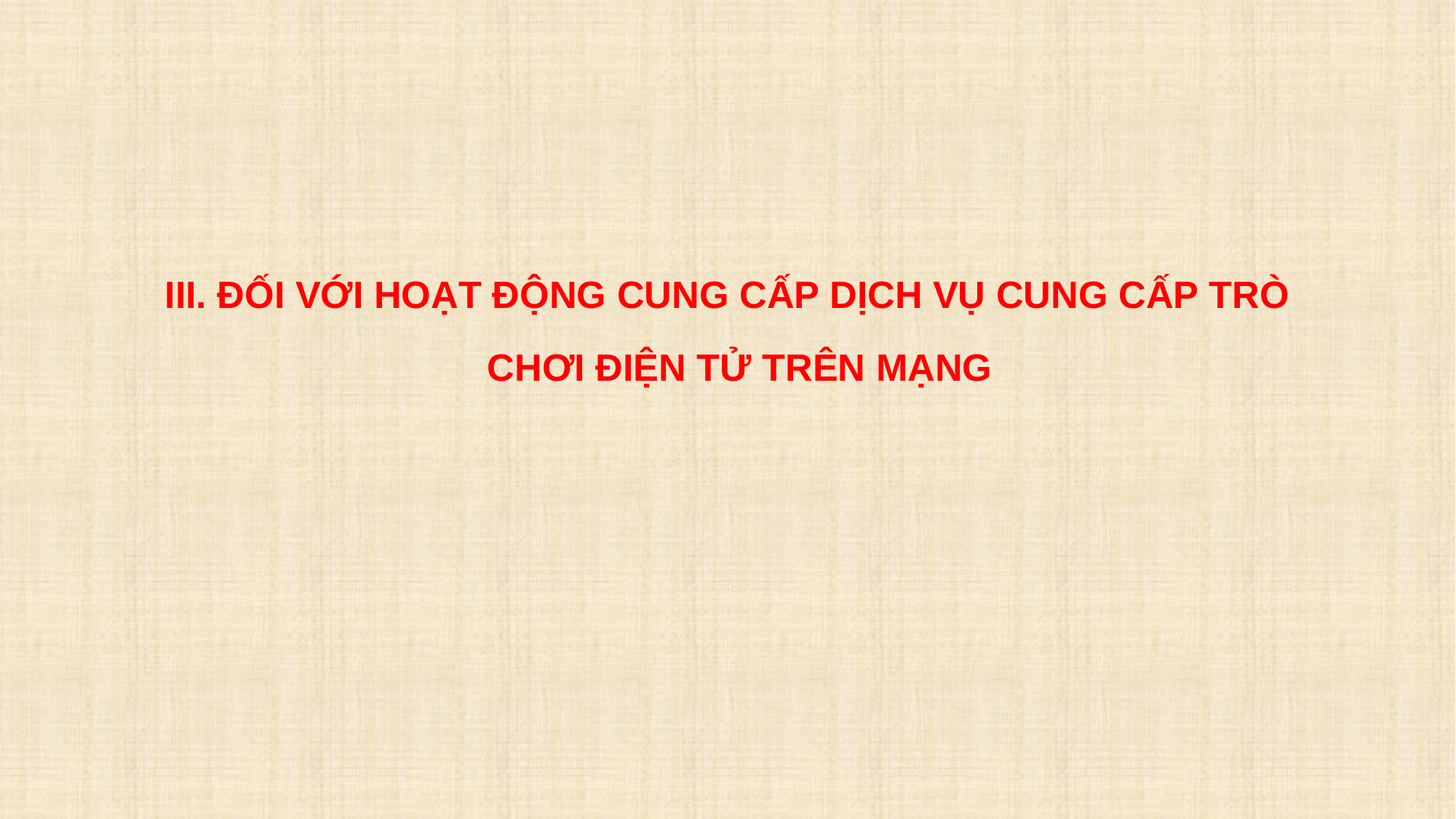

III. ĐỐI VỚI HOẠT ĐỘNG CUNG CẤP DỊCH VỤ CUNG CẤP TRÒ CHƠI ĐIỆN TỬ TRÊN MẠNG